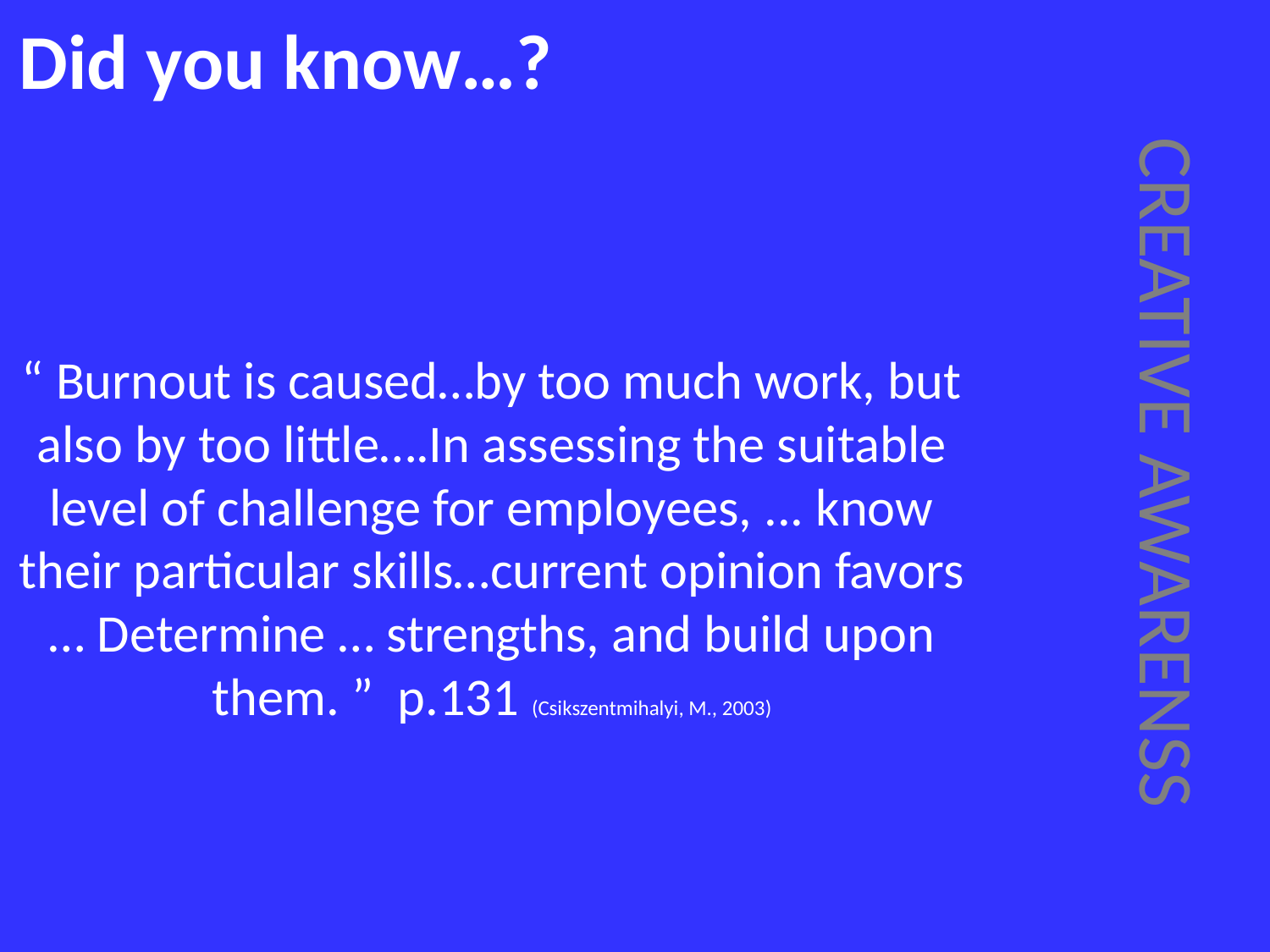

# Did you know…?
“ Burnout is caused…by too much work, but also by too little….In assessing the suitable level of challenge for employees, ... know their particular skills…current opinion favors … Determine … strengths, and build upon them. ”  p.131 (Csikszentmihalyi, M., 2003)
CREATIVE AWARENSS